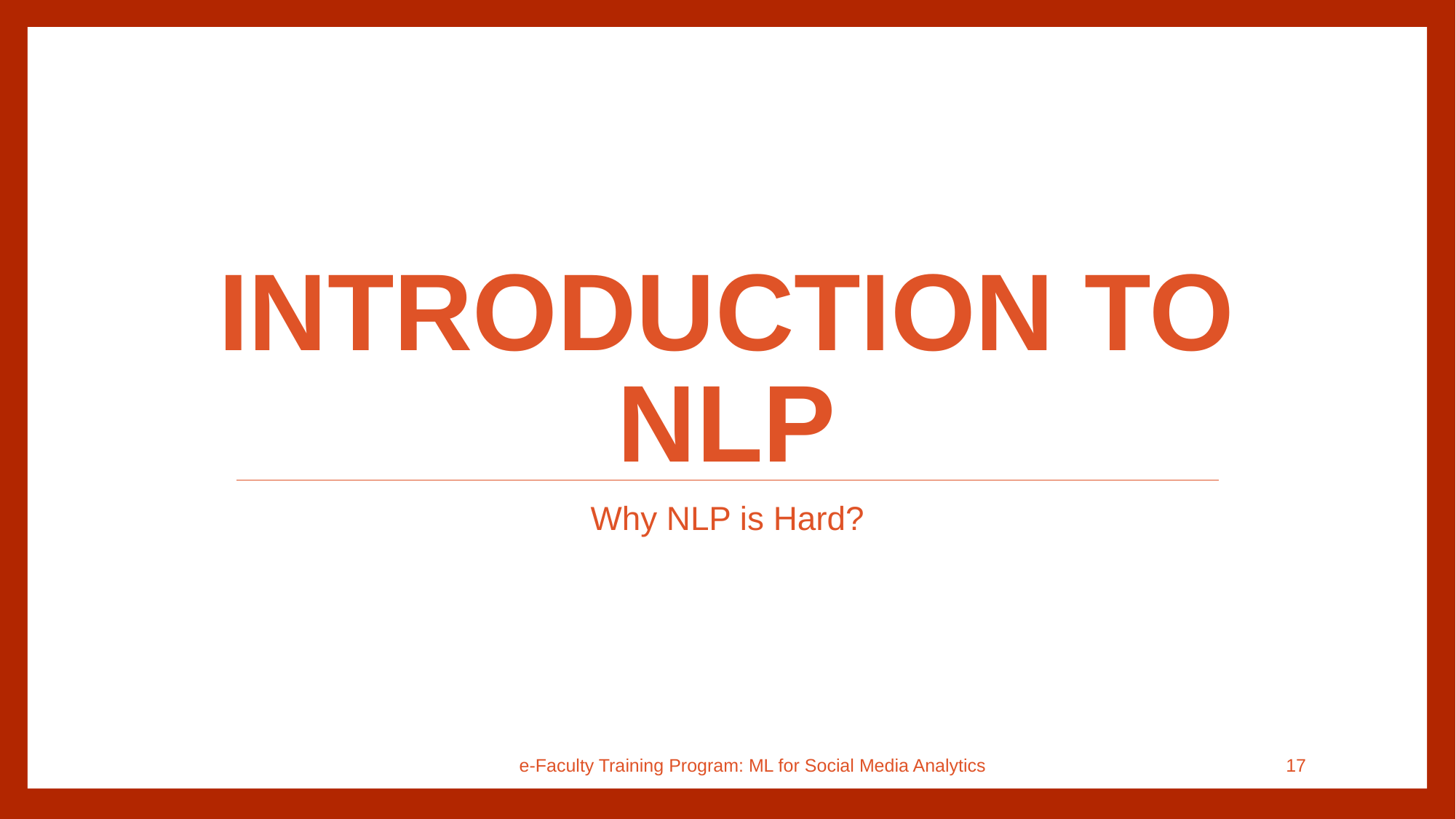

# Introduction to NLP
Why NLP is Hard?
e-Faculty Training Program: ML for Social Media Analytics
17